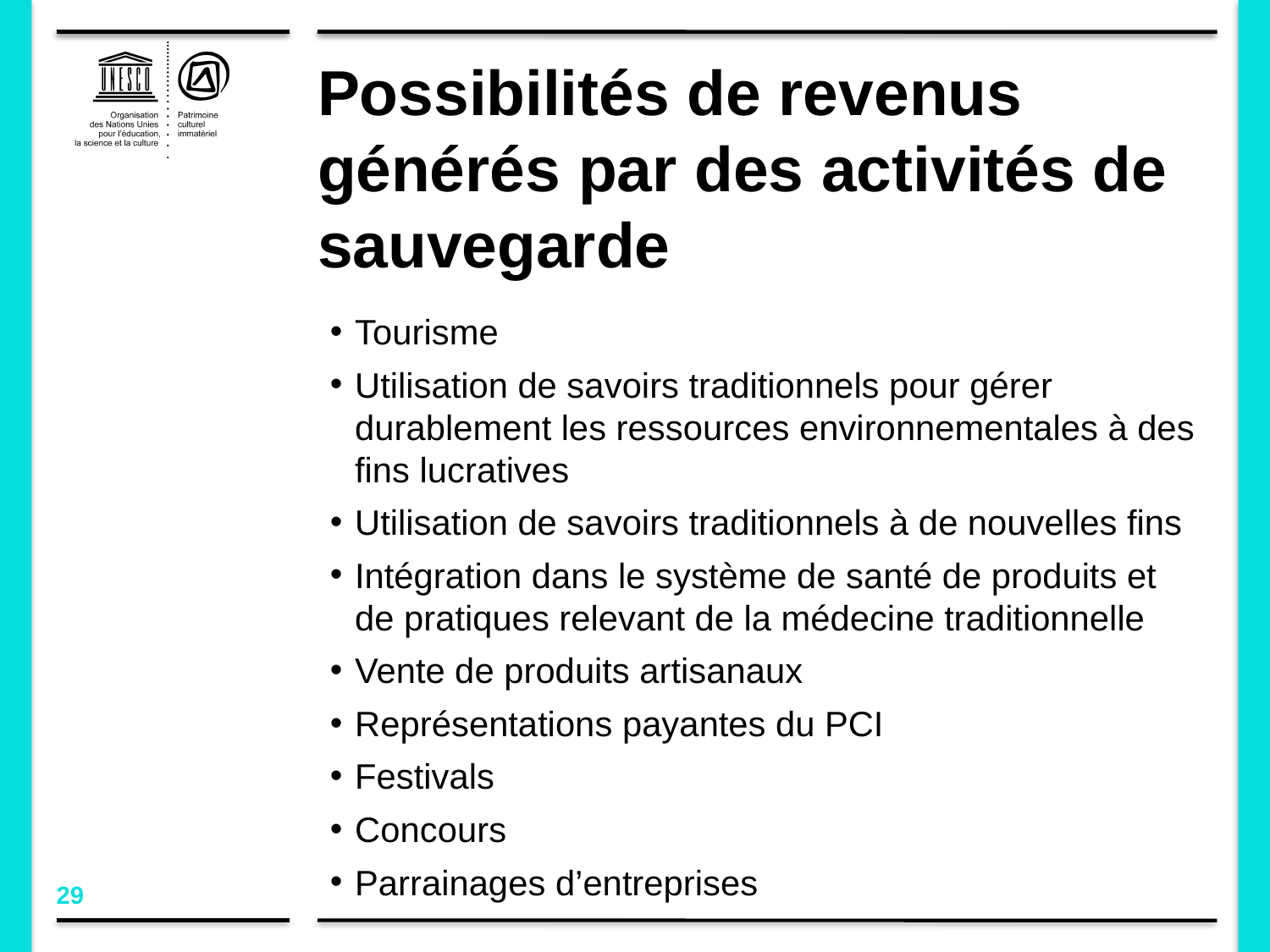

# Possibilités de revenus générés par des activités de sauvegarde
Tourisme
Utilisation de savoirs traditionnels pour gérer durablement les ressources environnementales à des fins lucratives
Utilisation de savoirs traditionnels à de nouvelles fins
Intégration dans le système de santé de produits et de pratiques relevant de la médecine traditionnelle
Vente de produits artisanaux
Représentations payantes du PCI
Festivals
Concours
Parrainages d’entreprises